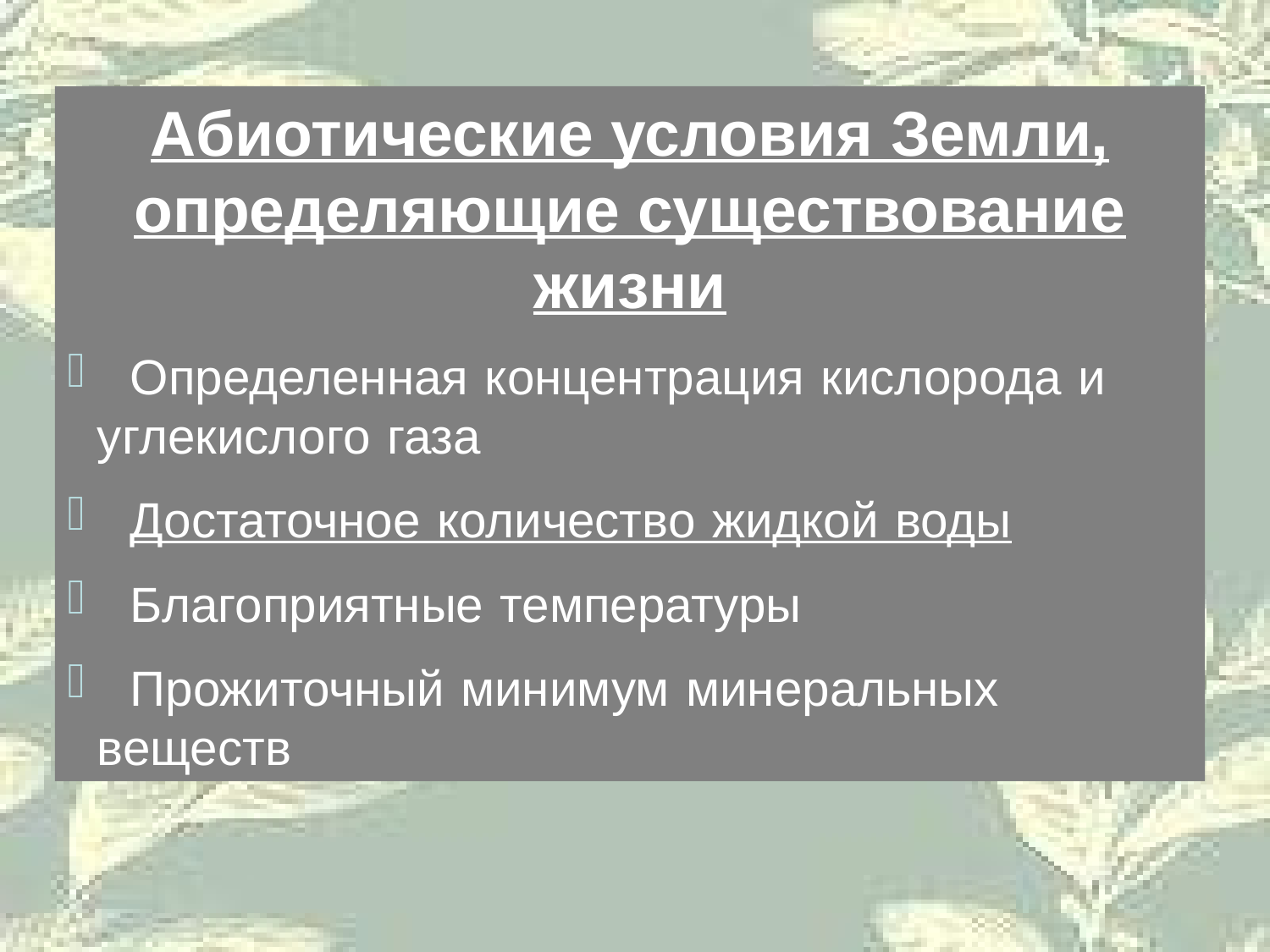

Абиотические условия Земли, определяющие существование жизни
  Определенная концентрация кислорода и углекислого газа
  Достаточное количество жидкой воды
  Благоприятные температуры
  Прожиточный минимум минеральных веществ